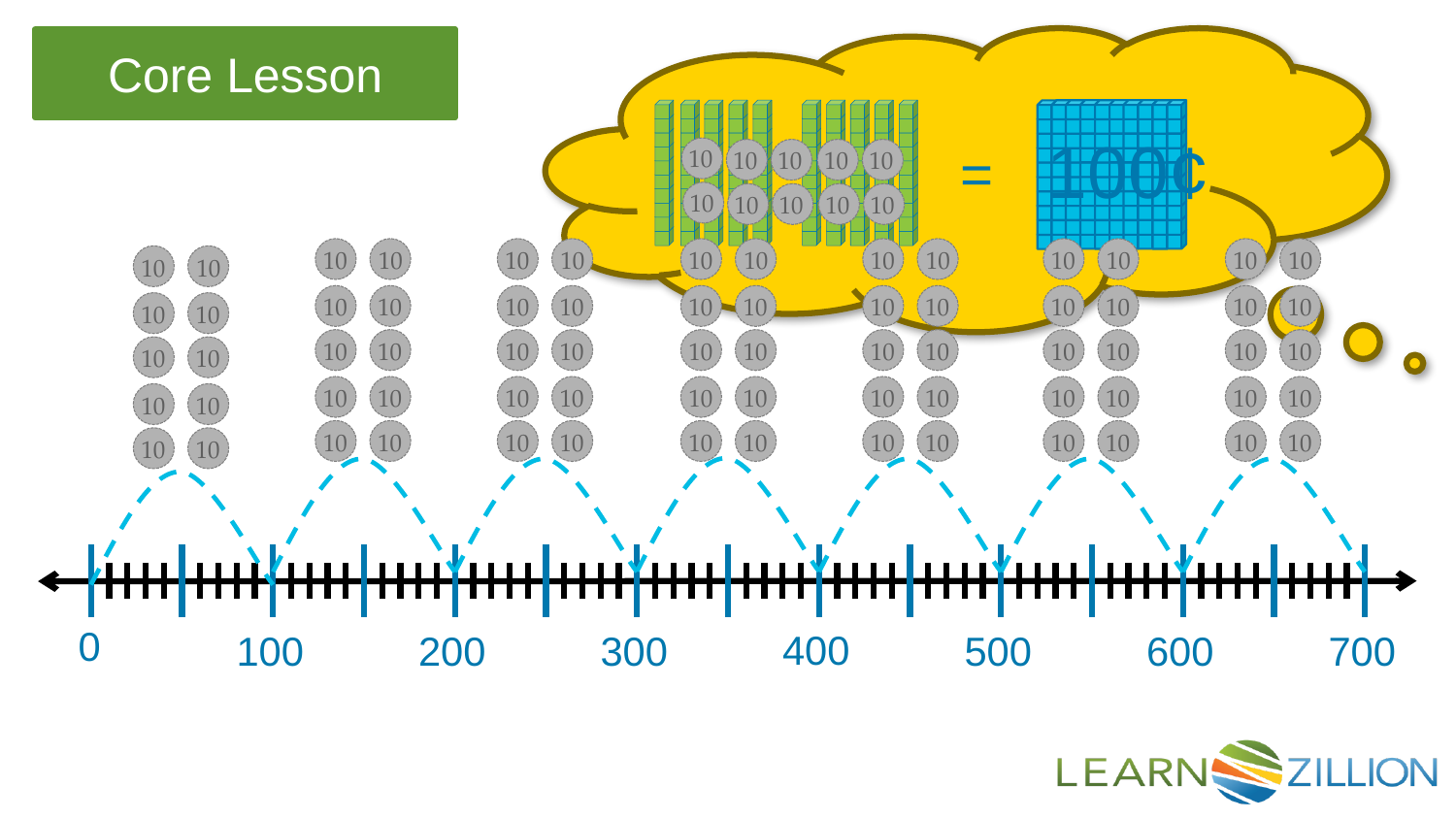

100¢
=
10

10

10

10

10

10

10

10

10

10

10

10

10

10

10

10

10

10

10

10

10

10

10

10

10

10

10

10

10

10

10

10

10

10

10

10

10

10

10

10

10

10

10

10

10

10

10

10

10

10

10

10

10

10

10

10

10

10

10

10

10

10

10

10

10

10

10

10

10

10

10

10

10

10

10

10

10

10

10

10

0
400
200
300
500
600
700
100